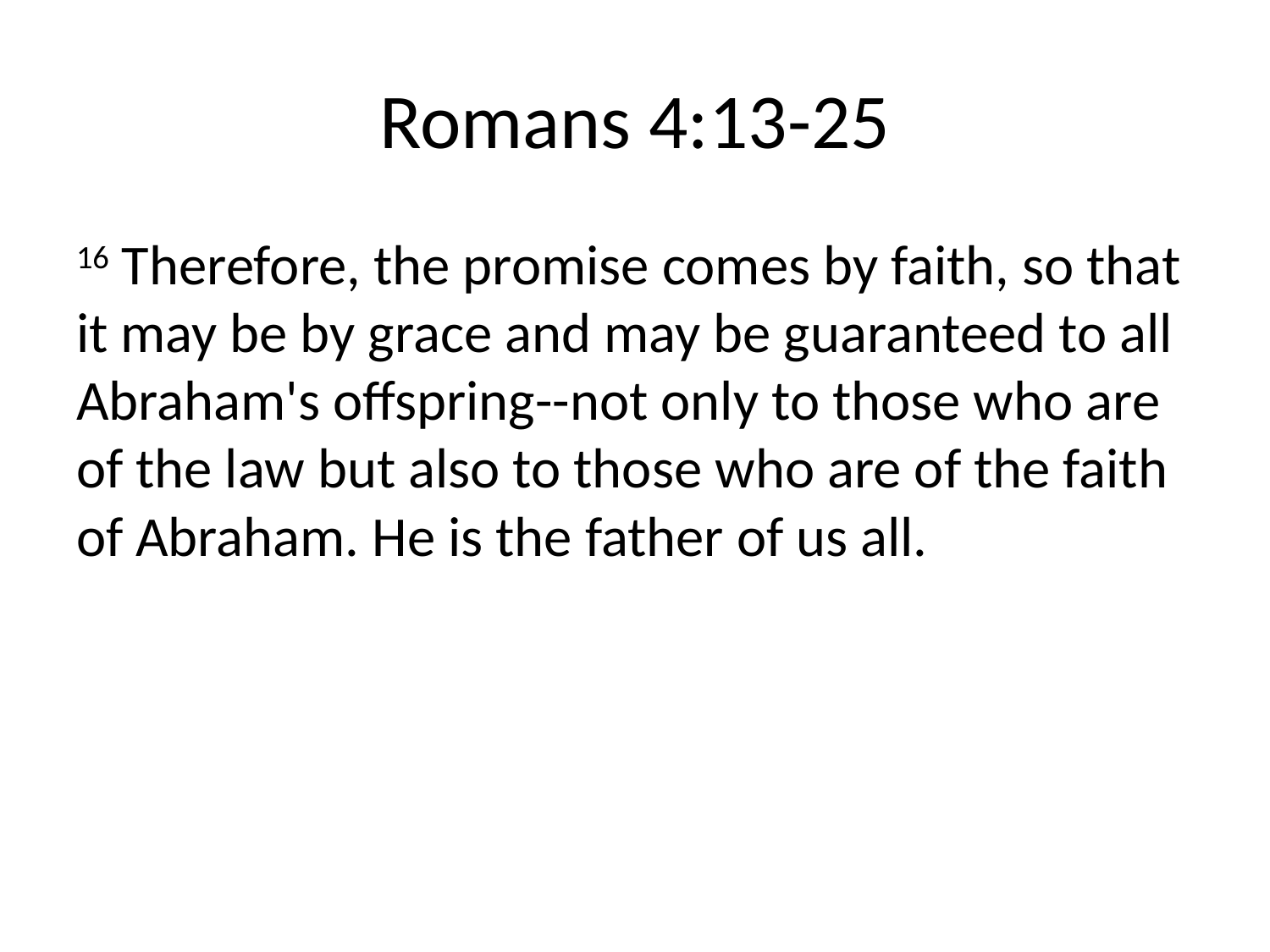

# Romans 4:13-25
16 Therefore, the promise comes by faith, so that it may be by grace and may be guaranteed to all Abraham's offspring--not only to those who are of the law but also to those who are of the faith of Abraham. He is the father of us all.